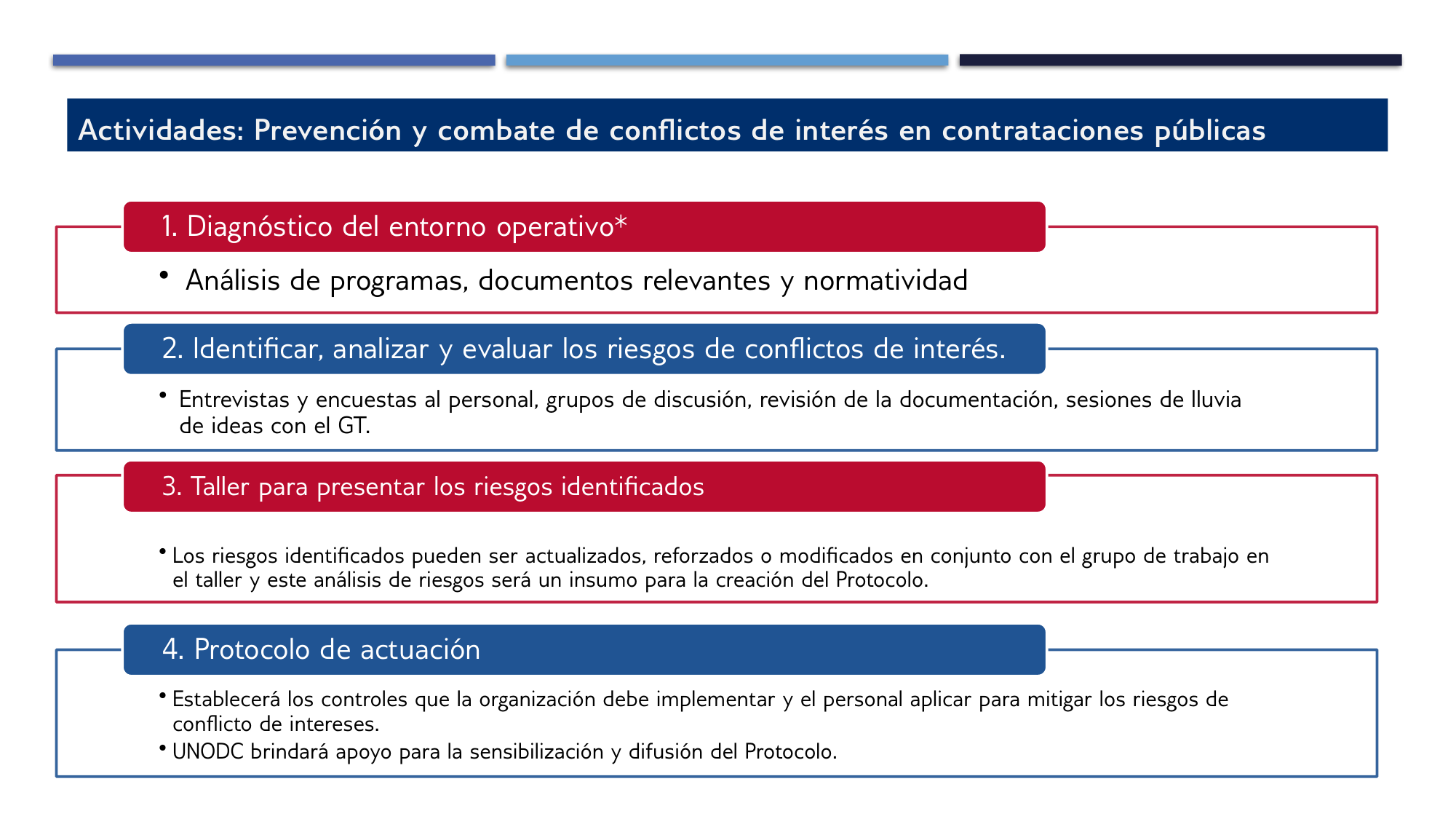

Actividades: Prevención y combate de conflictos de interés en contrataciones públicas
Análisis de programas, documentos relevantes y normatividad
1. Diagnóstico del entorno operativo*
Entrevistas y encuestas al personal, grupos de discusión, revisión de la documentación, sesiones de lluvia de ideas con el GT.
2. Identificar, analizar y evaluar los riesgos de conflictos de interés.

Los riesgos identificados pueden ser actualizados, reforzados o modificados en conjunto con el grupo de trabajo en el taller y este análisis de riesgos será un insumo para la creación del Protocolo.
3. Taller para presentar los riesgos identificados
Establecerá los controles que la organización debe implementar y el personal aplicar para mitigar los riesgos de conflicto de intereses.
UNODC brindará apoyo para la sensibilización y difusión del Protocolo.
4. Protocolo de actuación